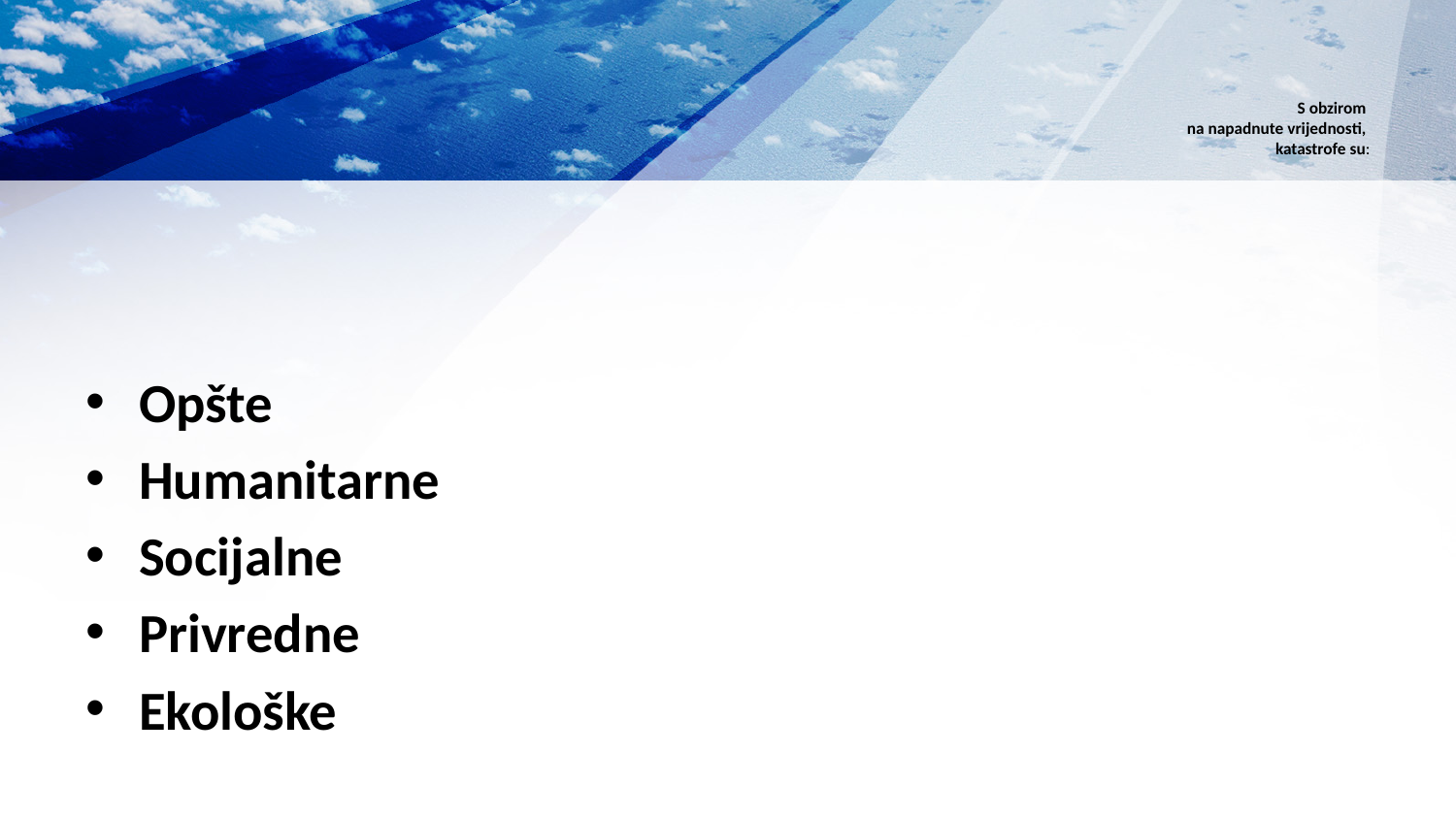

# S obzirom na napadnute vrijednosti, katastrofe su:
Opšte
Humanitarne
Socijalne
Privredne
Ekološke